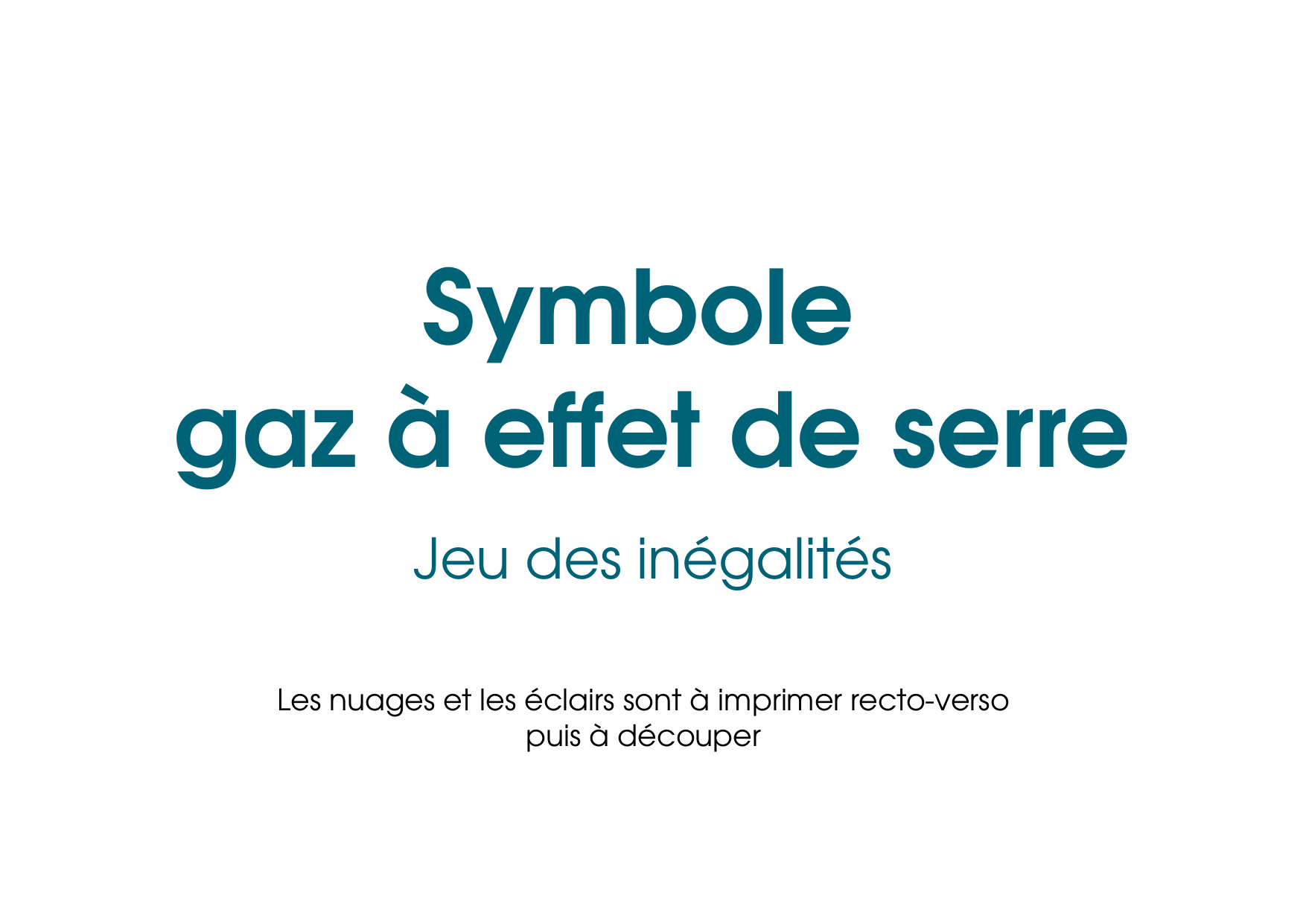

# Symbole
gaz à effet de serre
Jeu des inégalités
Les nuages et les éclairs sont à imprimer recto-verso
puis à découper